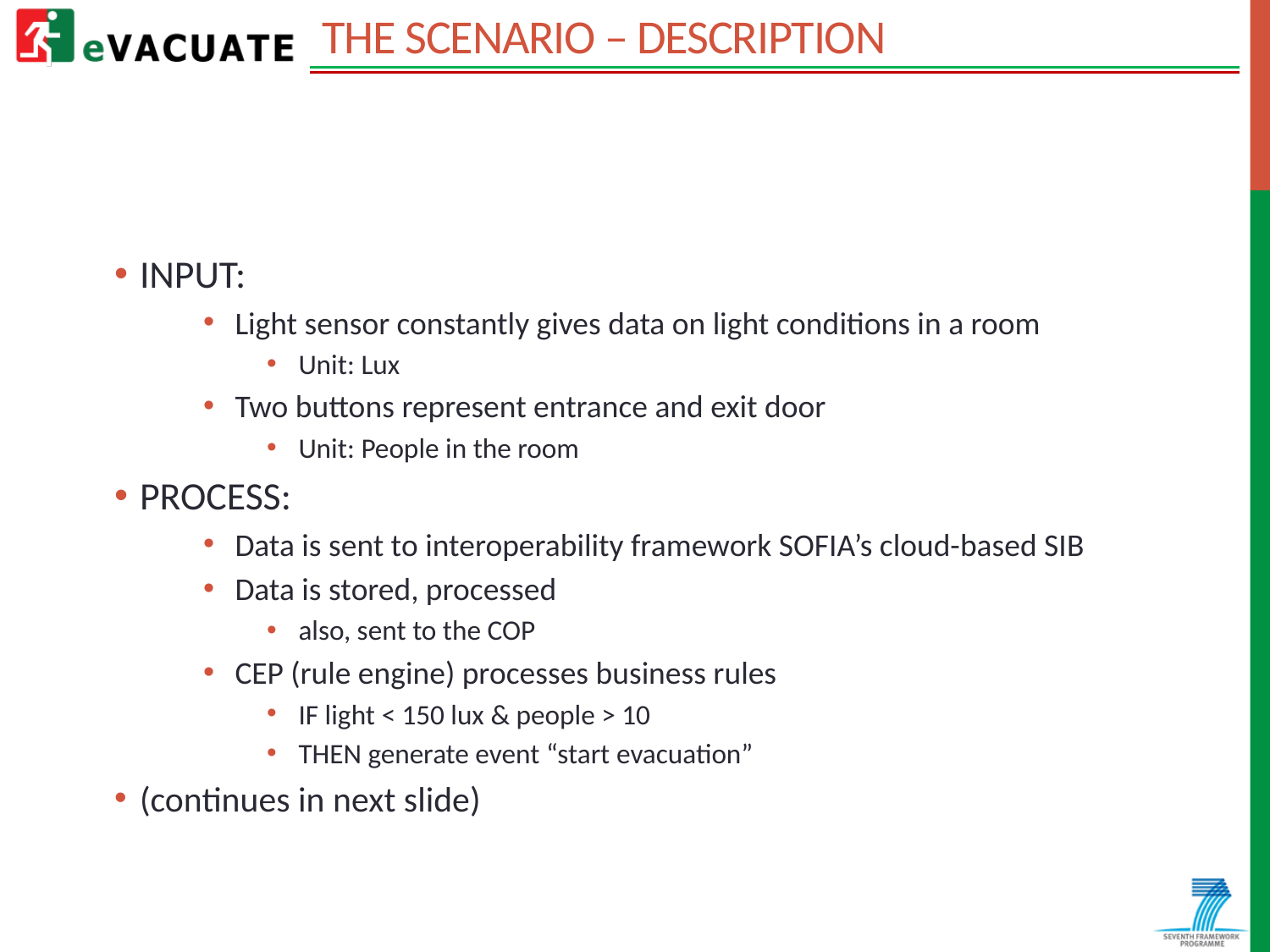

# THE SCENARIO – DESCRIPTION
INPUT:
Light sensor constantly gives data on light conditions in a room
Unit: Lux
Two buttons represent entrance and exit door
Unit: People in the room
PROCESS:
Data is sent to interoperability framework SOFIA’s cloud-based SIB
Data is stored, processed
also, sent to the COP
CEP (rule engine) processes business rules
IF light < 150 lux & people > 10
THEN generate event “start evacuation”
(continues in next slide)